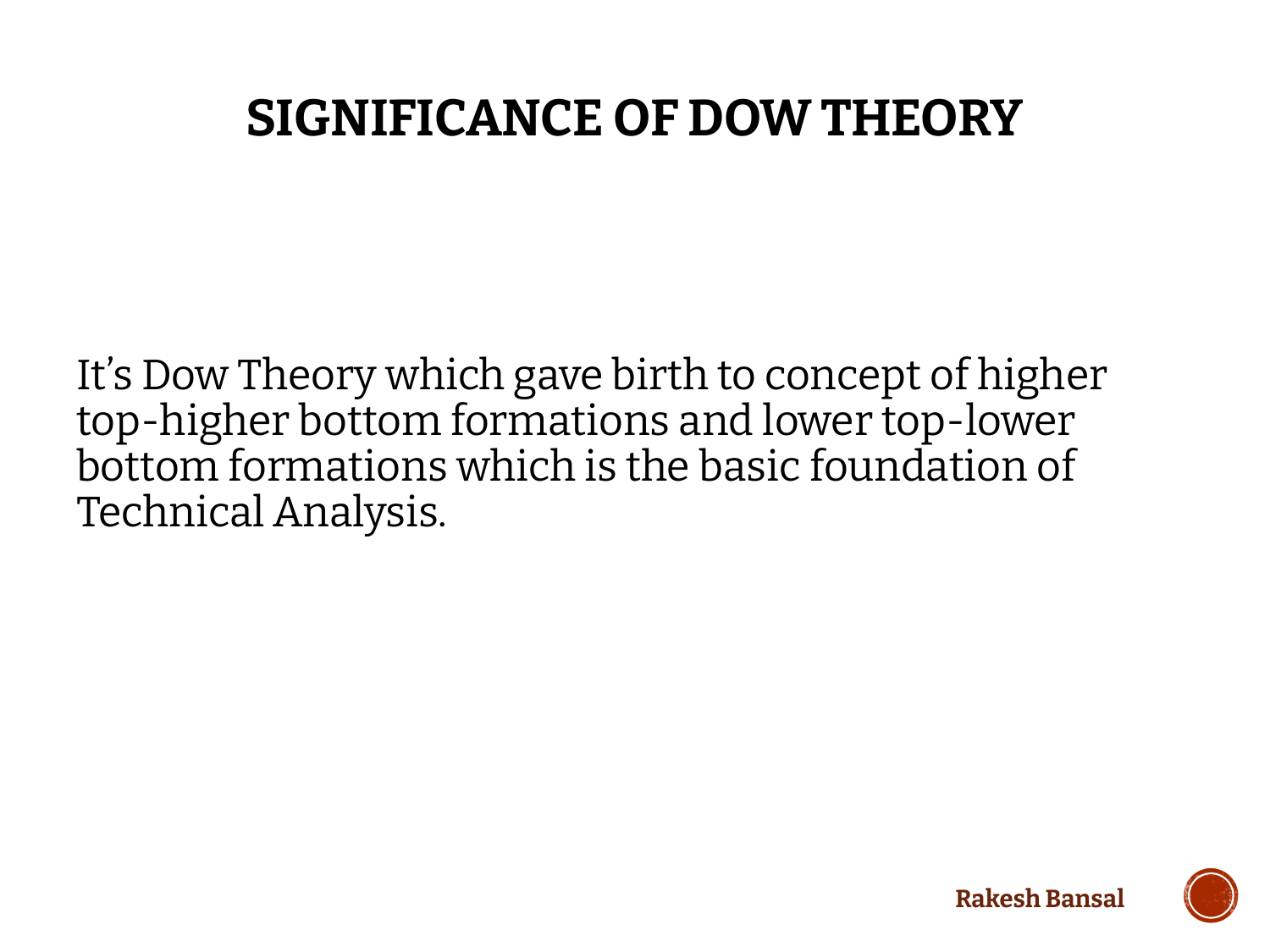

# Significance of Dow Theory

It’s Dow Theory which gave birth to concept of higher top-higher bottom formations and lower top-lower bottom formations which is the basic foundation of Technical Analysis.
              Rakesh Bansal